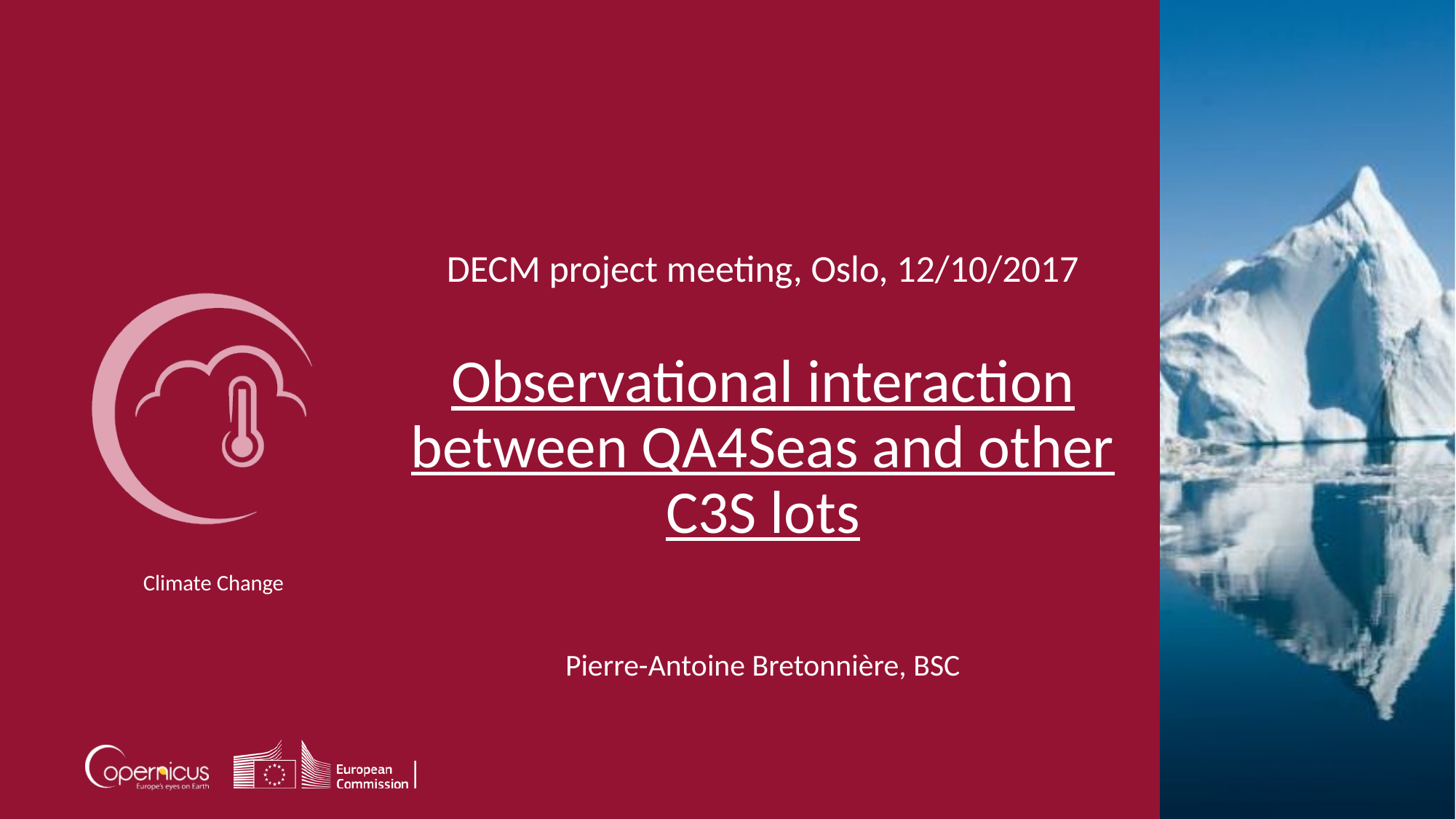

DECM project meeting, Oslo, 12/10/2017

Observational interaction between QA4Seas and other C3S lots

Pierre-Antoine Bretonnière, BSC